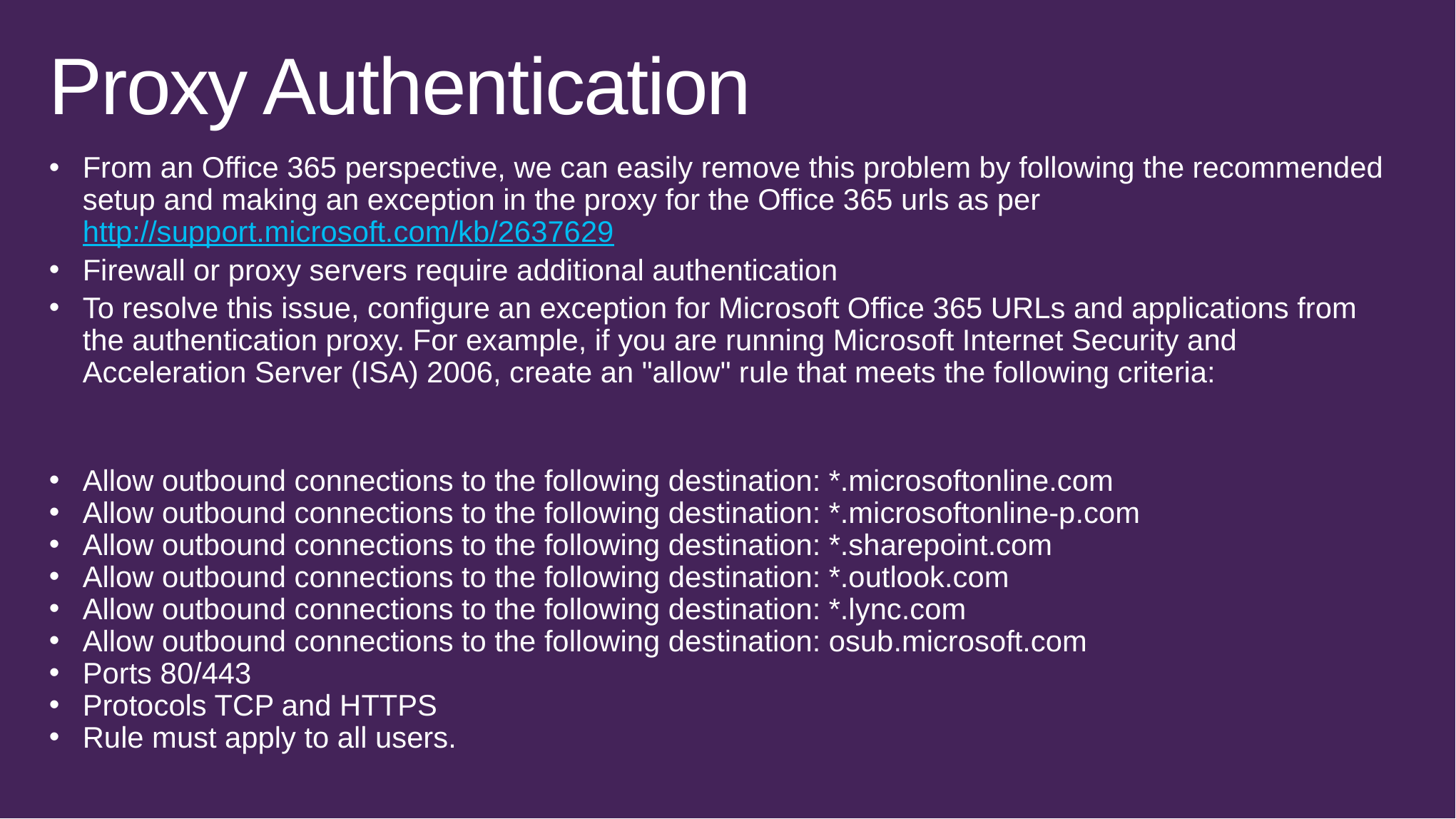

# Proxy Authentication
From an Office 365 perspective, we can easily remove this problem by following the recommended setup and making an exception in the proxy for the Office 365 urls as per http://support.microsoft.com/kb/2637629
Firewall or proxy servers require additional authentication
To resolve this issue, configure an exception for Microsoft Office 365 URLs and applications from the authentication proxy. For example, if you are running Microsoft Internet Security and Acceleration Server (ISA) 2006, create an "allow" rule that meets the following criteria:

Allow outbound connections to the following destination: *.microsoftonline.com
Allow outbound connections to the following destination: *.microsoftonline-p.com
Allow outbound connections to the following destination: *.sharepoint.com
Allow outbound connections to the following destination: *.outlook.com
Allow outbound connections to the following destination: *.lync.com
Allow outbound connections to the following destination: osub.microsoft.com
Ports 80/443
Protocols TCP and HTTPS
Rule must apply to all users.